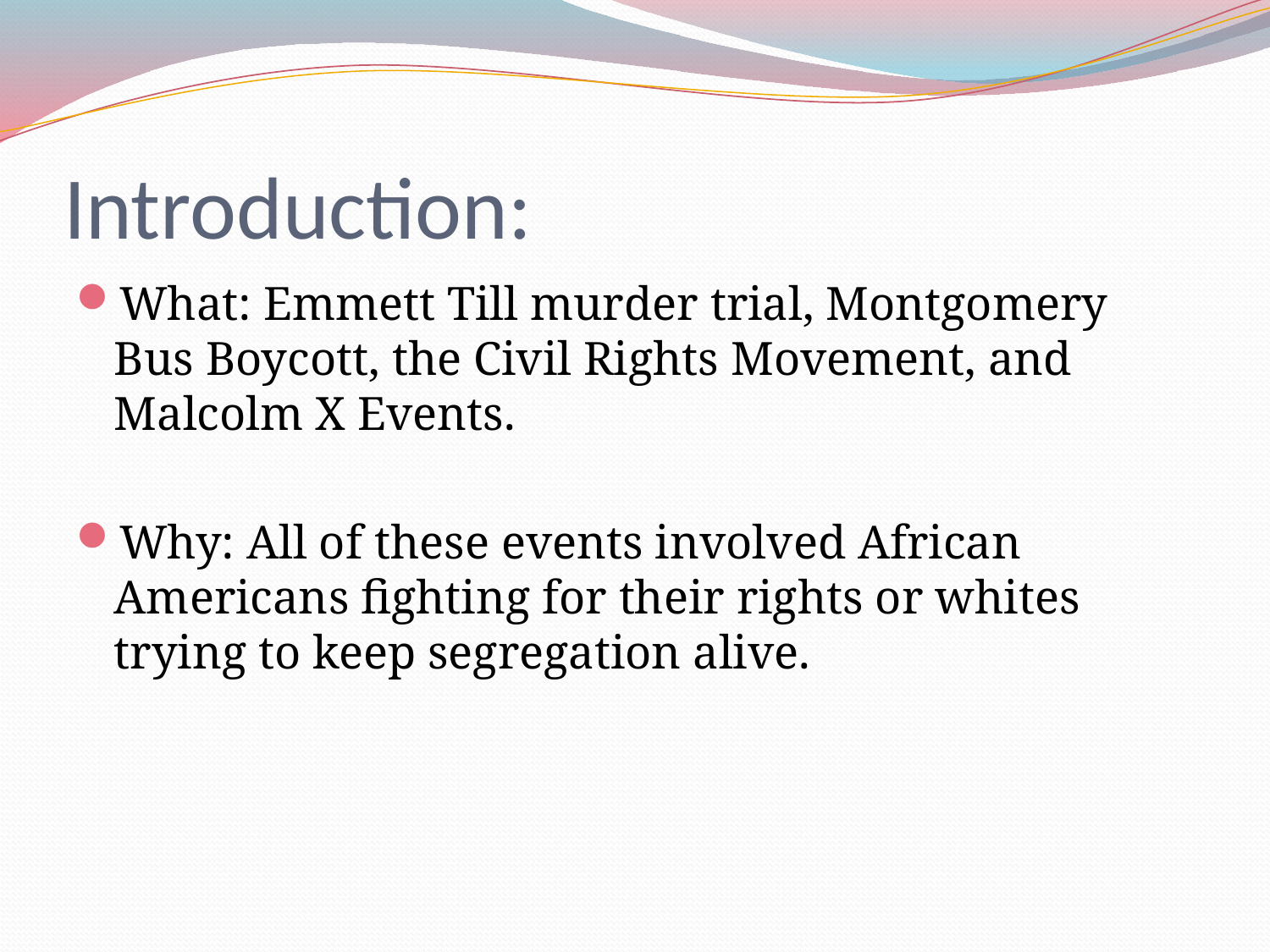

# Introduction:
What: Emmett Till murder trial, Montgomery Bus Boycott, the Civil Rights Movement, and Malcolm X Events.

Why: All of these events involved African Americans fighting for their rights or whites trying to keep segregation alive.